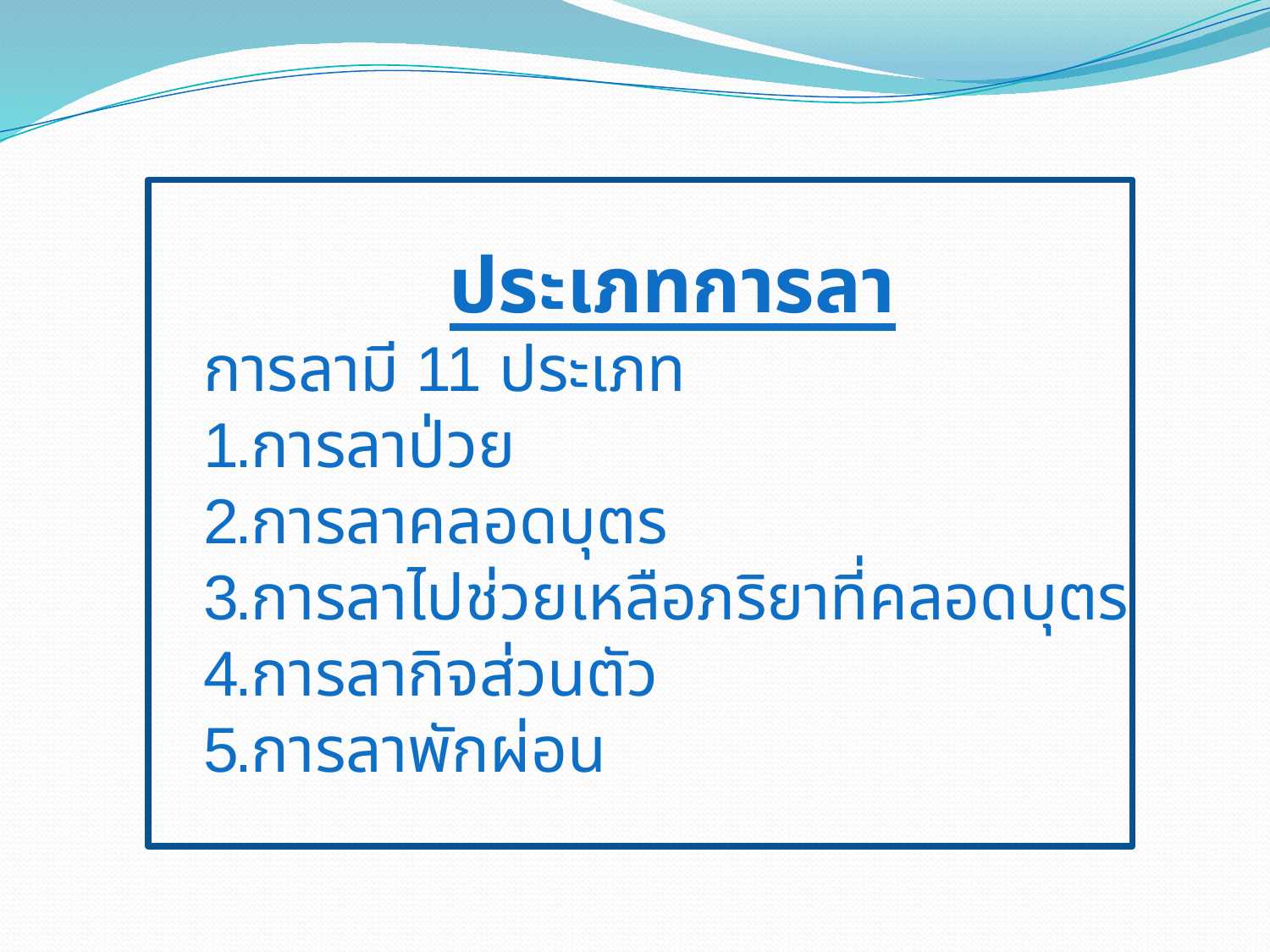

ประเภทการลา
การลามี 11 ประเภท
การลาป่วย
การลาคลอดบุตร
การลาไปช่วยเหลือภริยาที่คลอดบุตร
การลากิจส่วนตัว
การลาพักผ่อน